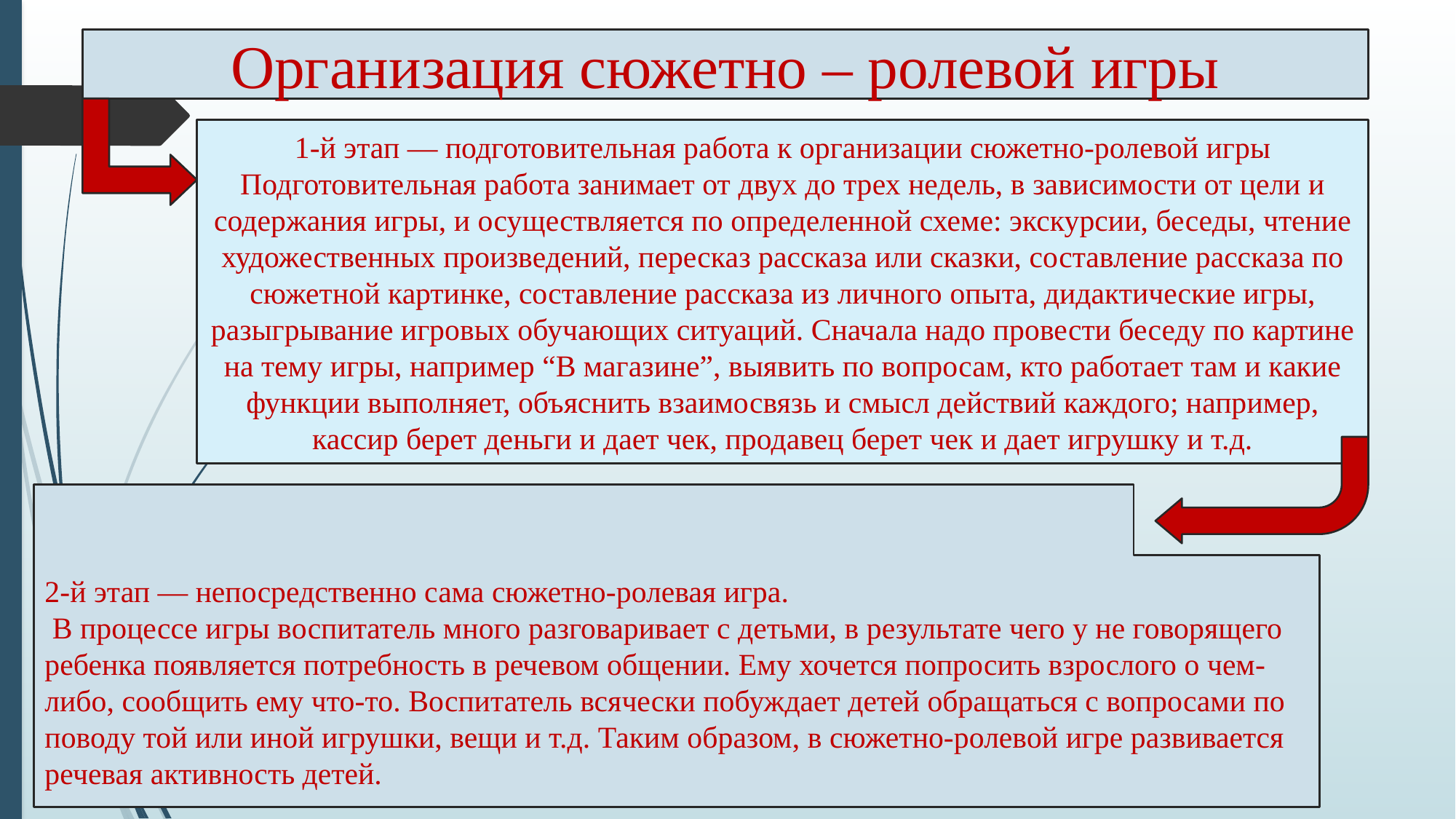

Организация сюжетно – ролевой игры

1-й этап — подготовительная ра­бота к организации сюжетно-ролевой игры Подготовительная работа занимает от двух до трех недель, в зависимости от цели и содержания игры, и осу­ществляется по определенной схеме: экскурсии, беседы, чтение художествен­ных произведений, пересказ рассказа или сказки, составление рассказа по сюжетной картинке, составление рас­сказа из личного опыта, дидактические игры, разыгрывание игровых обучающих ситуаций. Сначала надо провести беседу по картине на тему игры, например “В магазине”, выявить по вопросам, кто работает там и какие функции выполняет, объяснить взаимосвязь и смысл действий каждого; например, кассир берет деньги и дает чек, продавец берет чек и дает игрушку и т.д.

2-й этап — непосредственно сама сюжетно-ролевая игра.
 В процессе игры воспитатель много разговаривает с детьми, в результате чего у не говорящего ребенка появляется потребность в речевом общении. Ему хочется попросить взрослого о чем-либо, сообщить ему что-то. Воспитатель всячески побуждает детей обращаться с вопросами по поводу той или иной игрушки, вещи и т.д. Таким образом, в сюжетно-ролевой игре развивается речевая активность детей.